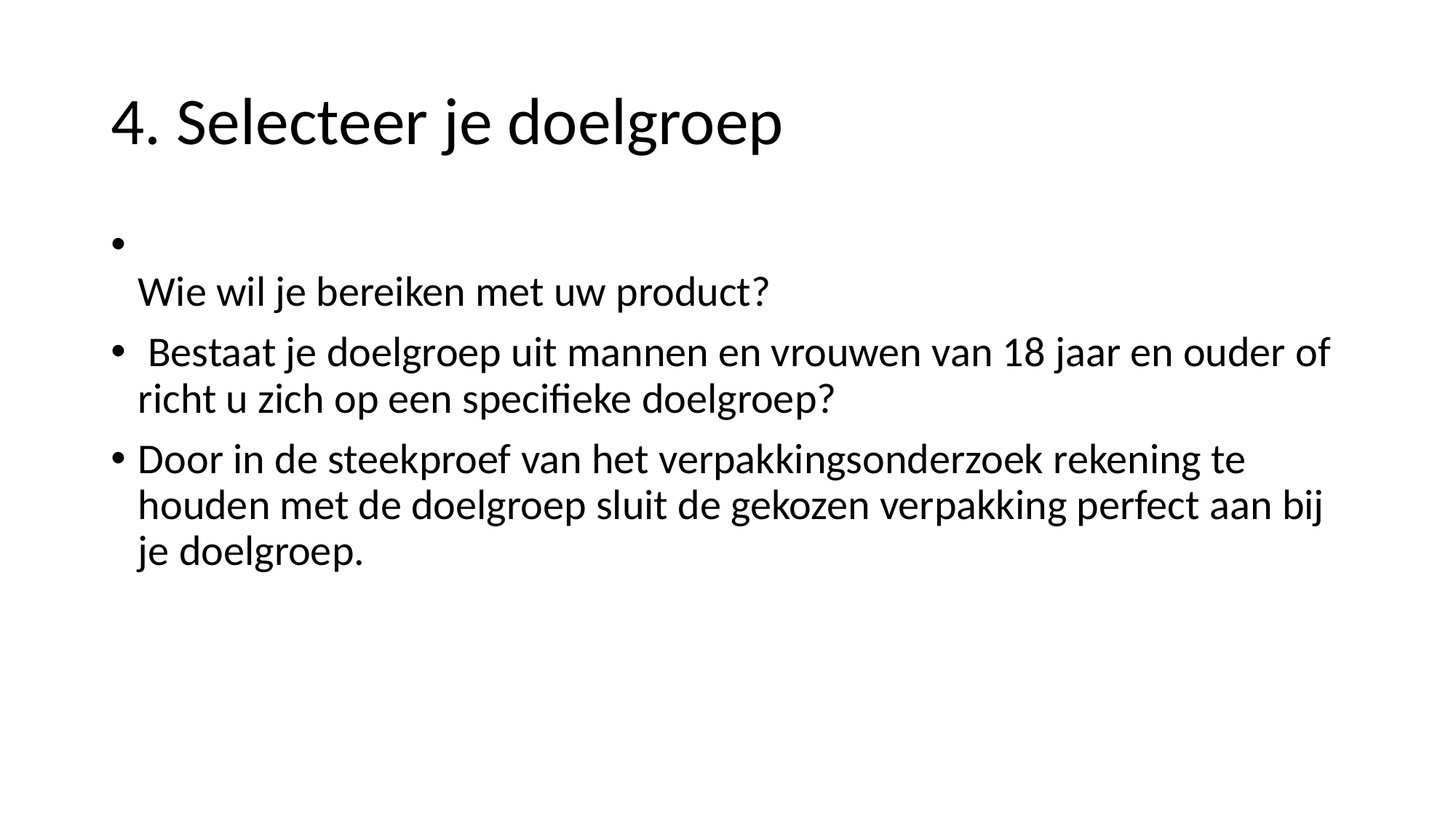

# 4. Selecteer je doelgroep
Wie wil je bereiken met uw product?
 Bestaat je doelgroep uit mannen en vrouwen van 18 jaar en ouder of richt u zich op een specifieke doelgroep?
Door in de steekproef van het verpakkingsonderzoek rekening te houden met de doelgroep sluit de gekozen verpakking perfect aan bij je doelgroep.